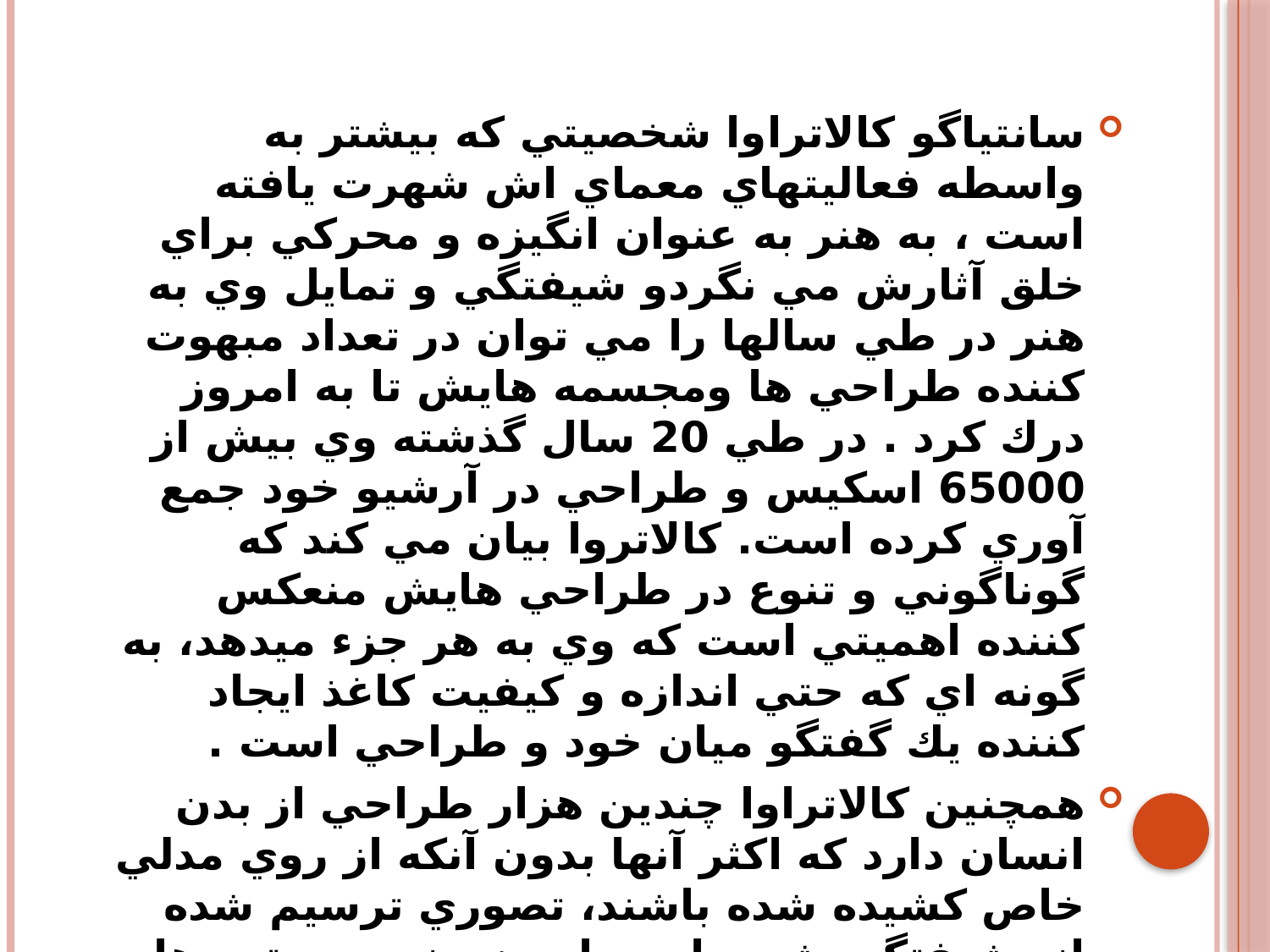

سانتياگو كالاتراوا شخصيتي كه بيشتر به واسطه فعاليتهاي معماي اش شهرت يافته است ، به هنر به عنوان انگيزه و محركي براي خلق آثارش مي نگردو شيفتگي و تمايل وي به هنر در طي سالها را مي توان در تعداد مبهوت كننده طراحي ها ومجسمه هايش تا به امروز درك كرد . در طي 20 سال گذشته وي بيش از 65000 اسكيس و طراحي در آرشيو خود جمع آوري كرده است. كالاتروا بيان مي كند كه گوناگوني و تنوع در طراحي هايش منعكس كننده اهميتي است كه وي به هر جزء ميدهد، به گونه اي كه حتي اندازه و كيفيت كاغذ ايجاد كننده يك گفتگو ميان خود و طراحي است .
همچنين كالاتراوا چندين هزار طراحي از بدن انسان دارد كه اكثر آنها بدون آنكه از روي مدلي خاص كشيده شده باشند، تصوري ترسيم شده اند شيفتگي شديد او به اين زمينه در پرتره ها، پيكرهاي فردي و جمعي و پيكره هايي كه تكامل يافته و در يك پروسه طراحي معماري دخيل شده اند، بازتاب مي يابد.تعدادي ديگر از طرحهاي وي شامل محاورتي از مكعب ها و بدن انسان در حالت هاي مختلف هستند